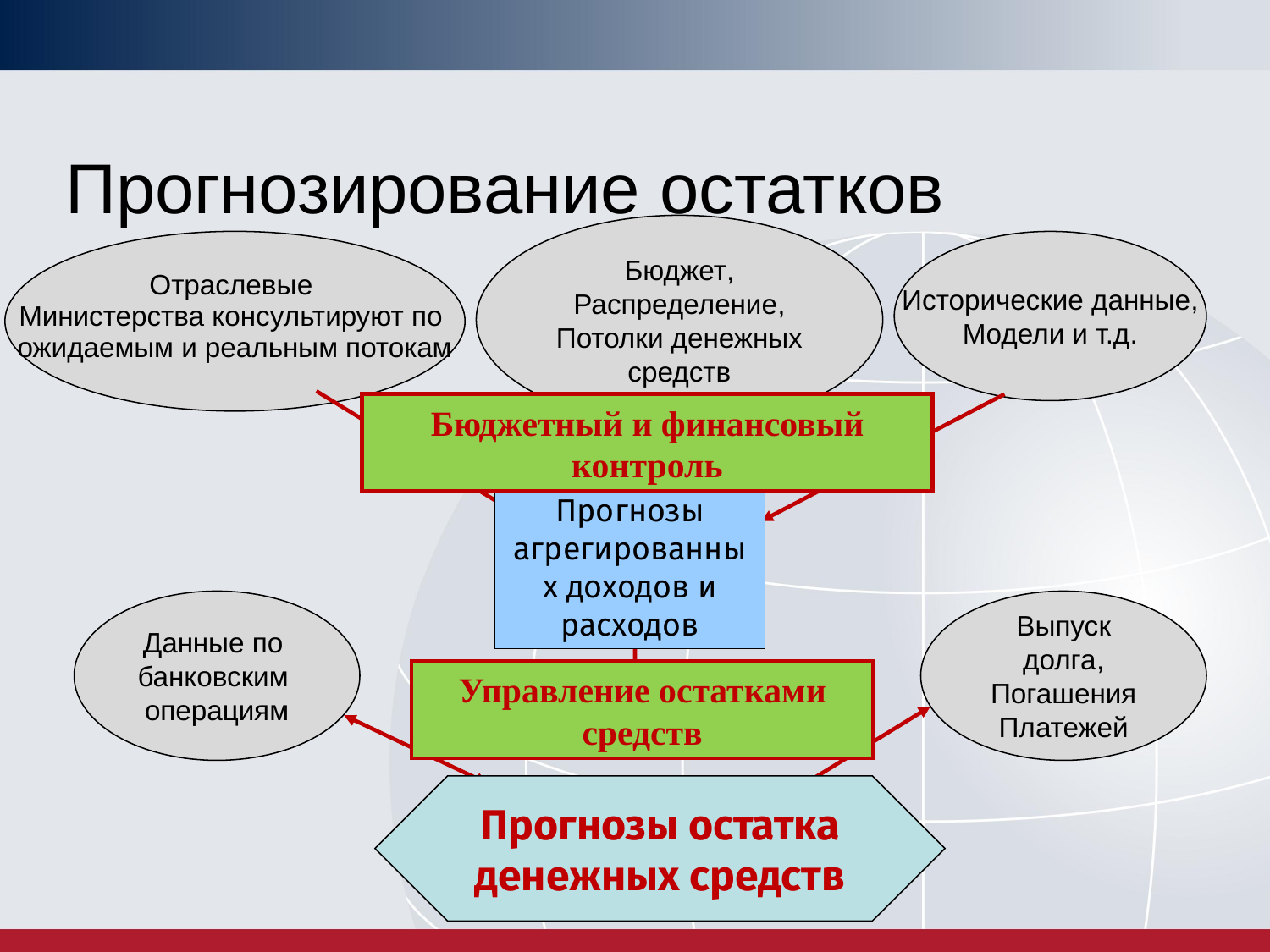

# Прогнозирование остатков
Бюджет, Распределение, Потолки денежных средств
Отраслевые
Министерства консультируют по
ожидаемым и реальным потокам
Исторические данные,
Модели и т.д.

Бюджетный и финансовый контроль

Прогнозы агрегированных доходов и расходов
Данные по
банковским
операциям
Выпуск долга, Погашения Платежей

Управление остатками средств

Прогнозы остатка денежных средств